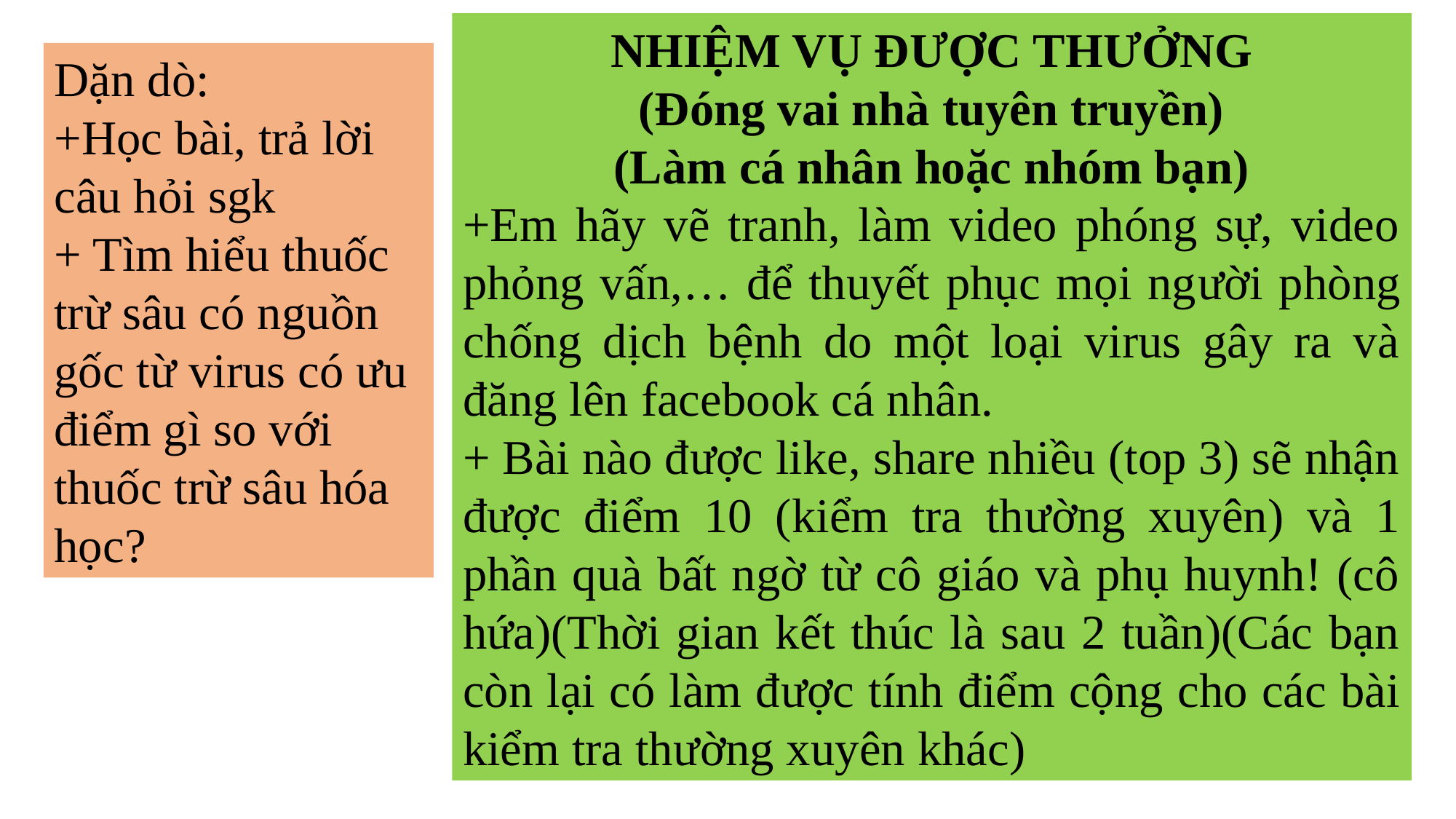

NHIỆM VỤ ĐƯỢC THƯỞNG
(Đóng vai nhà tuyên truyền)
(Làm cá nhân hoặc nhóm bạn)
+Em hãy vẽ tranh, làm video phóng sự, video phỏng vấn,… để thuyết phục mọi người phòng chống dịch bệnh do một loại virus gây ra và đăng lên facebook cá nhân.
+ Bài nào được like, share nhiều (top 3) sẽ nhận được điểm 10 (kiểm tra thường xuyên) và 1 phần quà bất ngờ từ cô giáo và phụ huynh! (cô hứa)(Thời gian kết thúc là sau 2 tuần)(Các bạn còn lại có làm được tính điểm cộng cho các bài kiểm tra thường xuyên khác)
Dặn dò:
+Học bài, trả lời câu hỏi sgk
+ Tìm hiểu thuốc trừ sâu có nguồn gốc từ virus có ưu điểm gì so với thuốc trừ sâu hóa học?